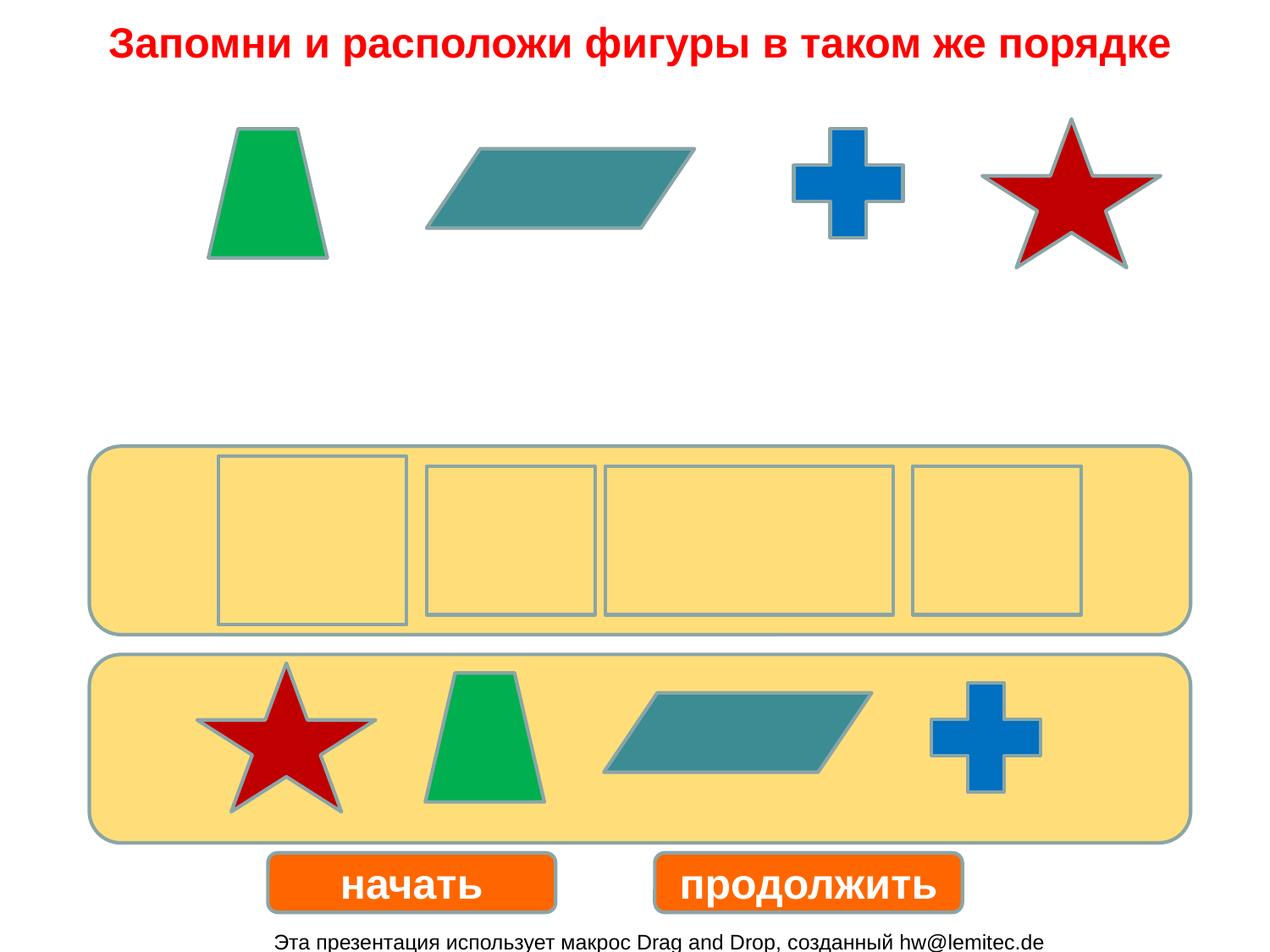

Запомни и расположи фигуры в таком же порядке

начать
продолжить
Эта презентация использует макрос Drag and Drop, созданный hw@lemitec.de